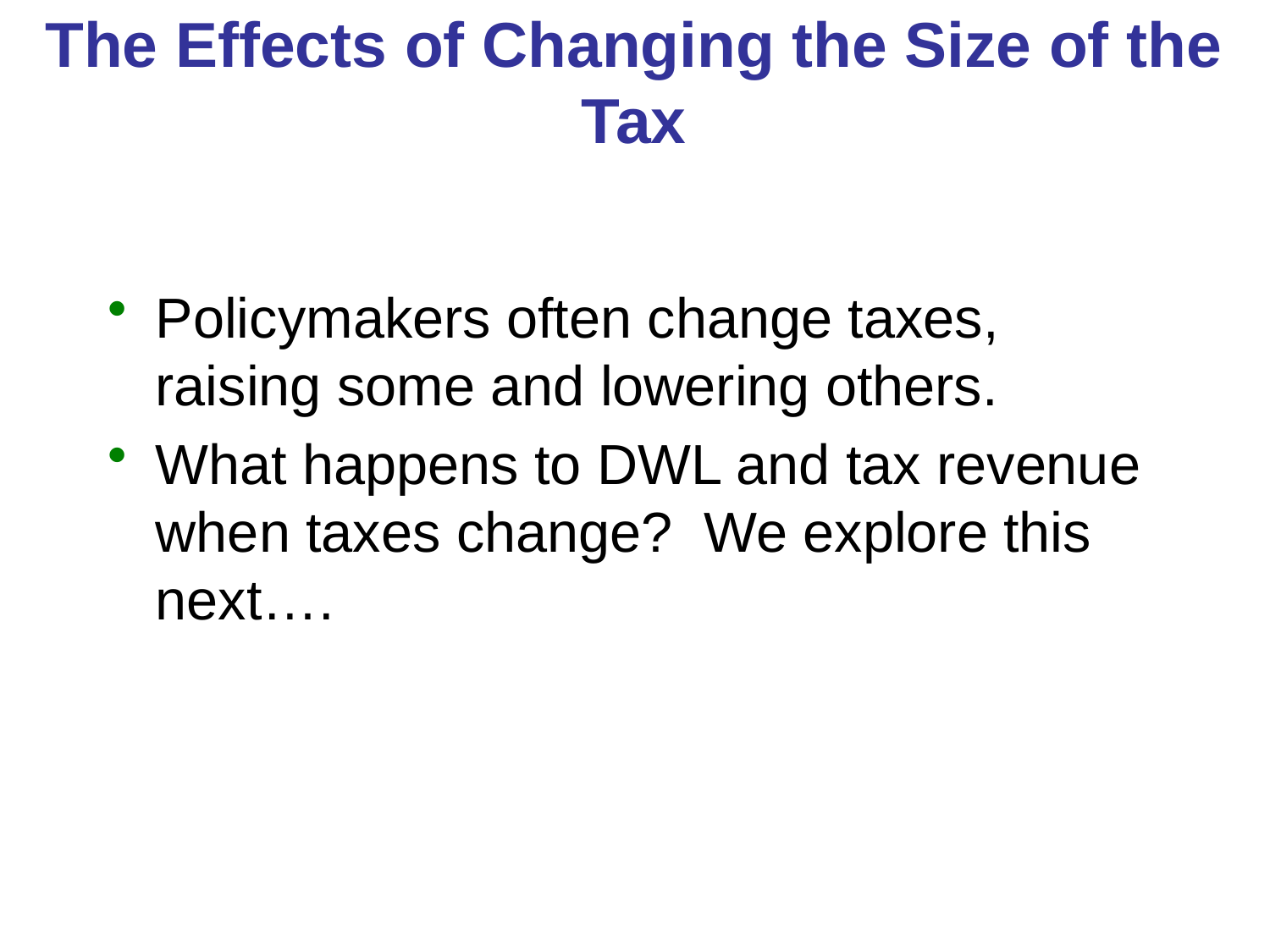

# The Effects of Changing the Size of the Tax
Policymakers often change taxes, raising some and lowering others.
What happens to DWL and tax revenue when taxes change?  We explore this next….